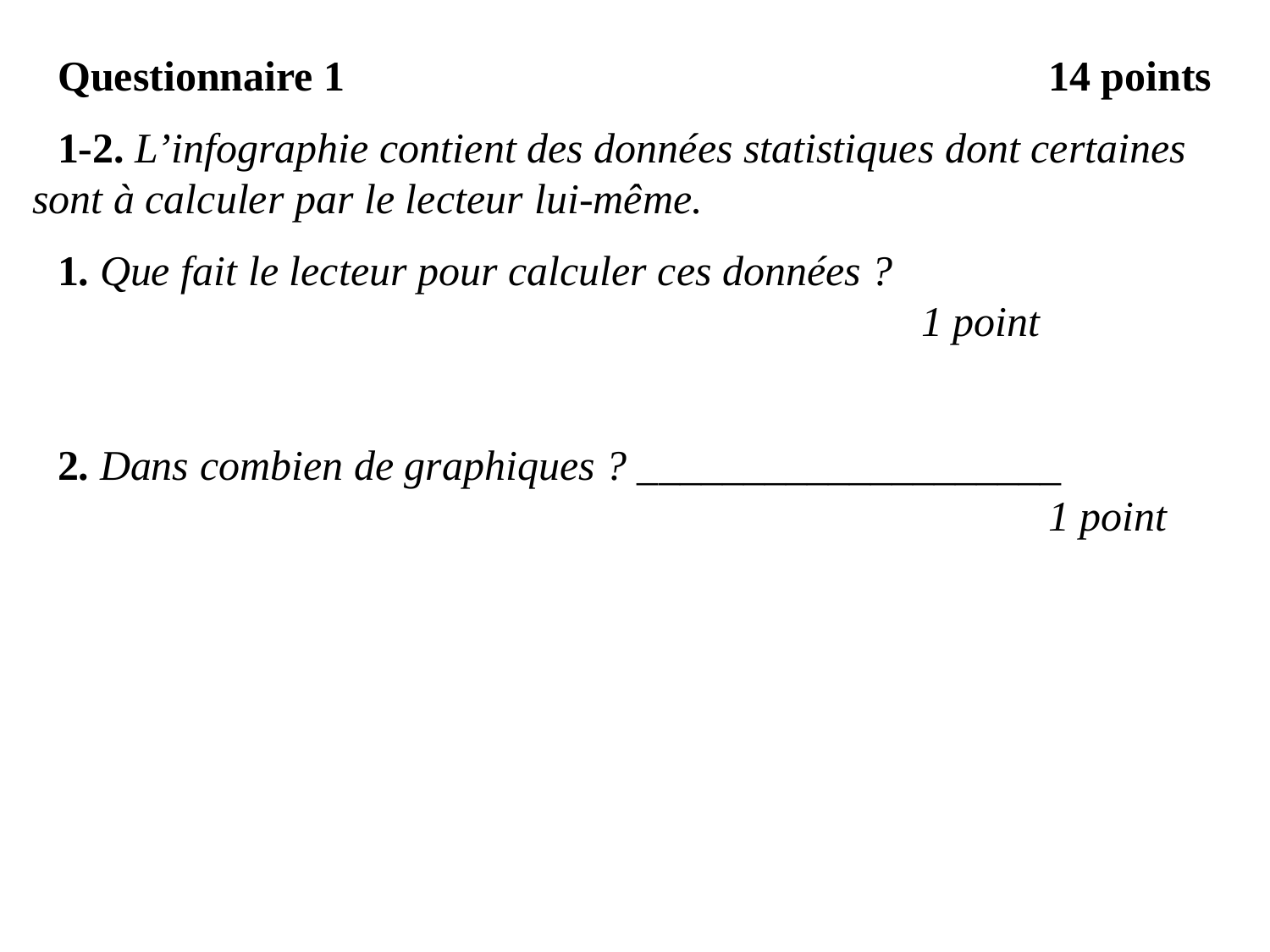

Questionnaire 1						14 points
1-2. L’infographie contient des données statistiques dont certaines sont à calculer par le lecteur lui-même.
1. Que fait le lecteur pour calculer ces données ?										1 point

2. Dans combien de graphiques ? ____________________									1 point